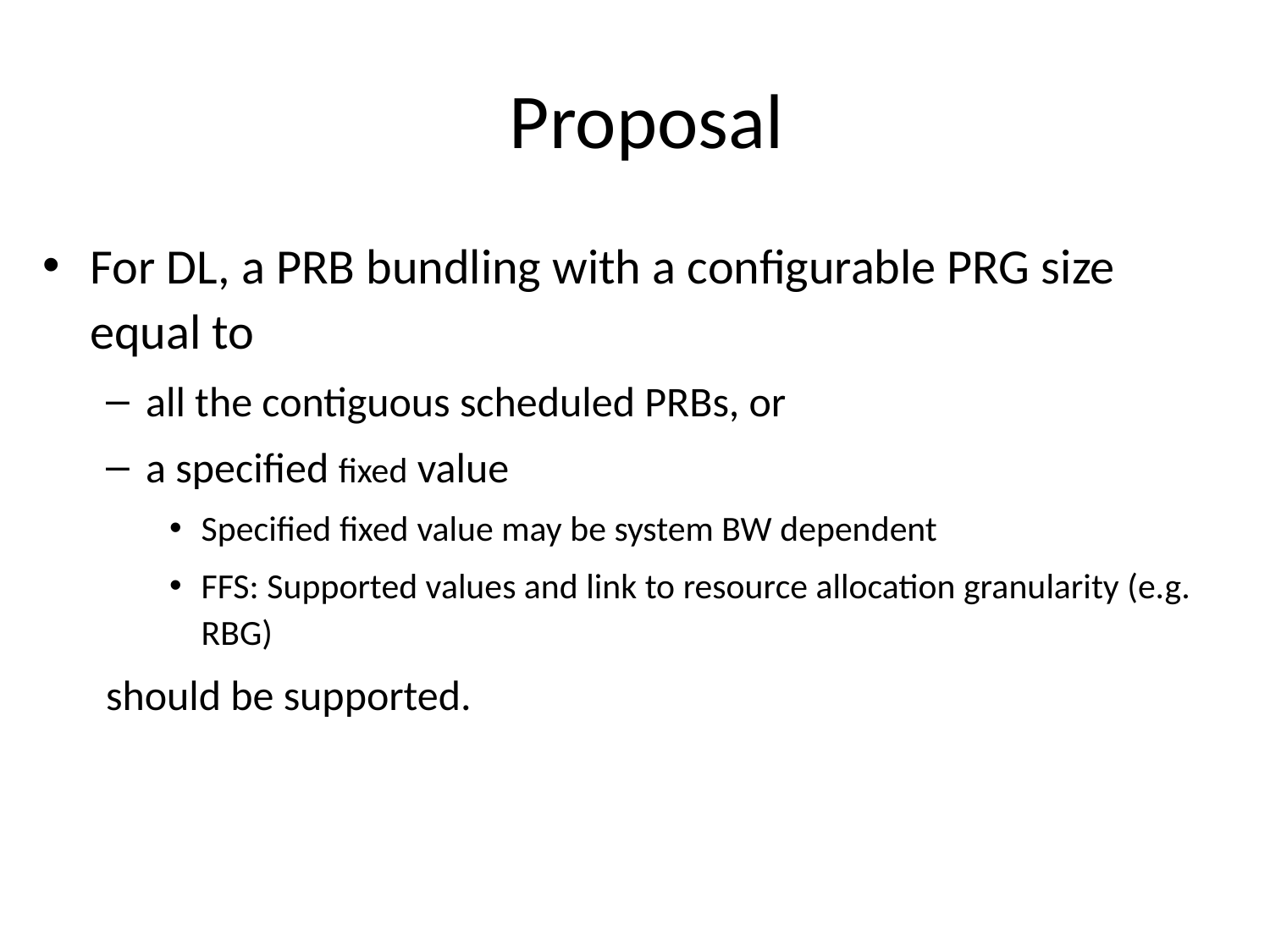

# Proposal
For DL, a PRB bundling with a configurable PRG size equal to
all the contiguous scheduled PRBs, or
a specified fixed value
Specified fixed value may be system BW dependent
FFS: Supported values and link to resource allocation granularity (e.g. RBG)
should be supported.